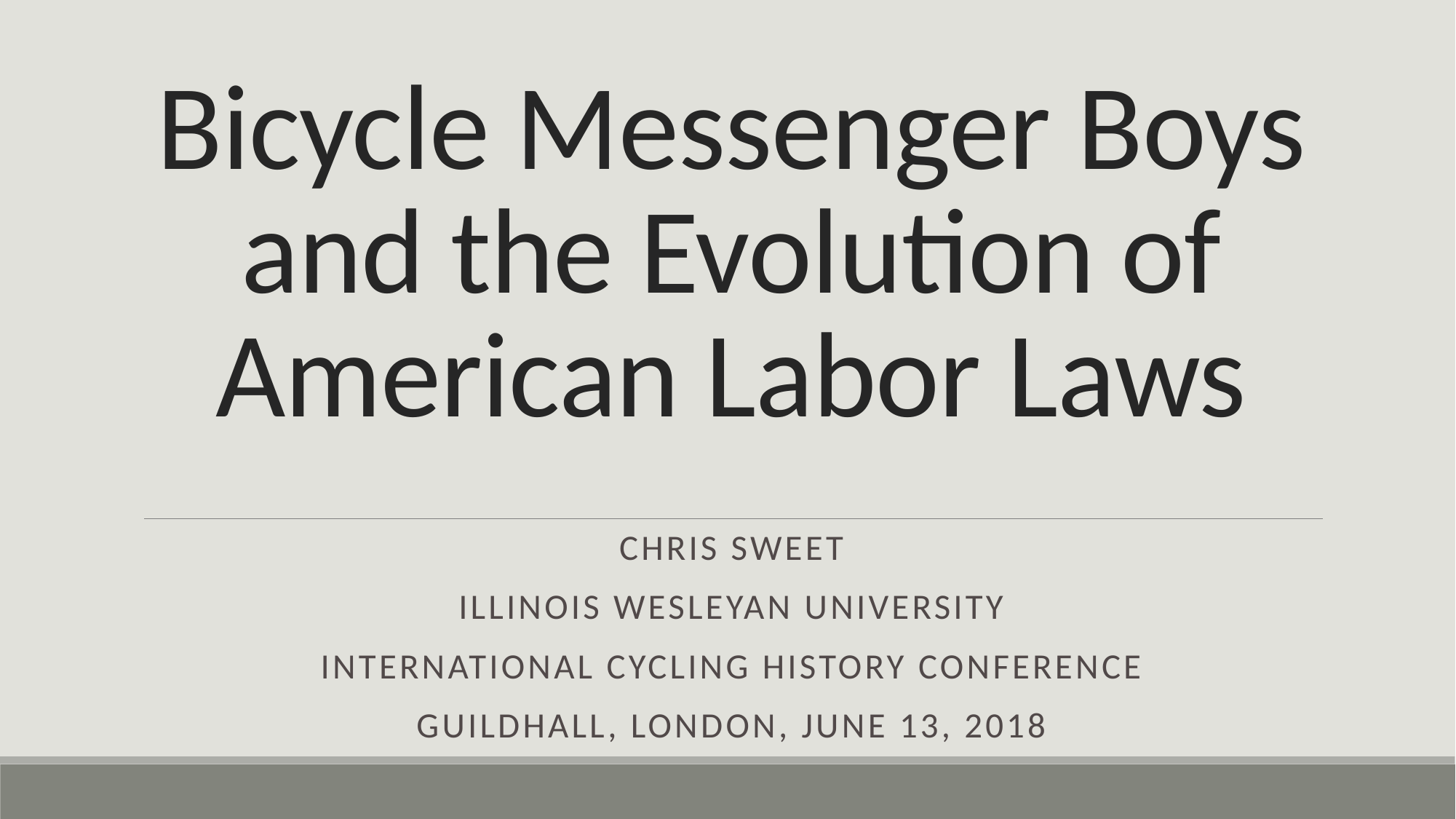

# Bicycle Messenger Boys and the Evolution of American Labor Laws
Chris Sweet
Illinois Wesleyan University
International Cycling History Conference
GuildHall, London, June 13, 2018